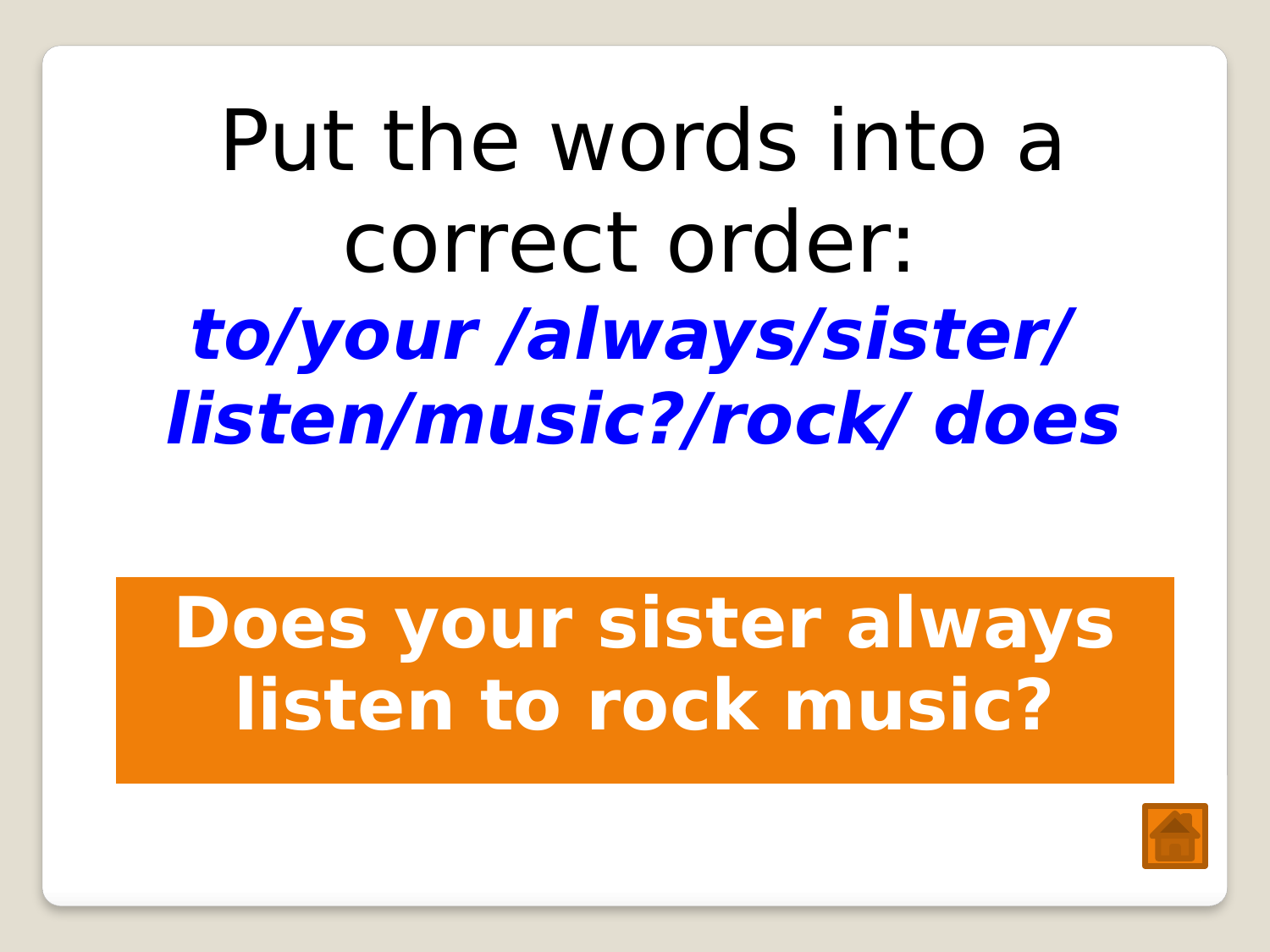

Put the words into a correct order:
to/your /always/sister/  listen/music?/rock/ does
| Does your sister always listen to rock music? |
| --- |